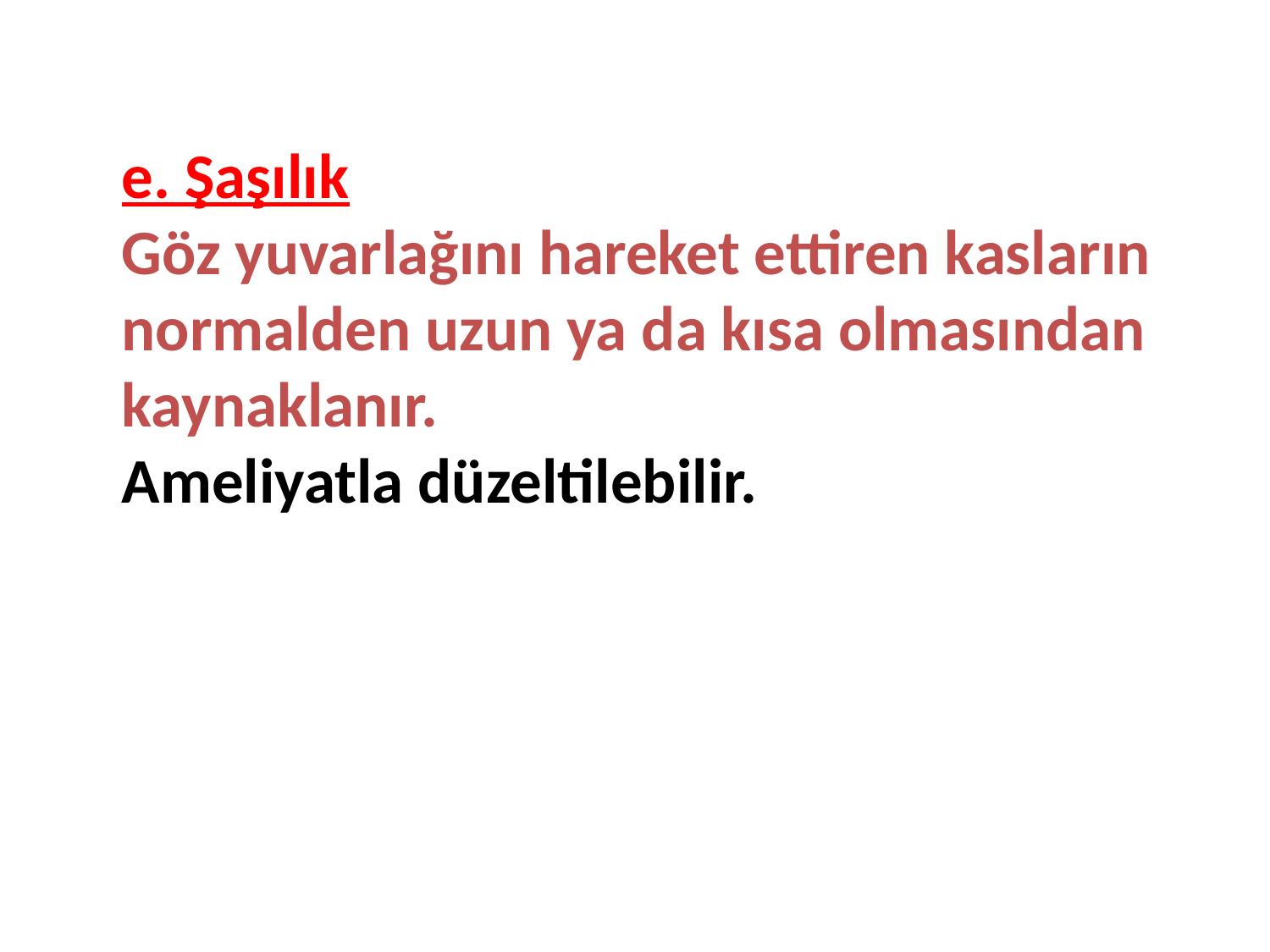

e. Şaşılık
Göz yuvarlağını hareket ettiren kasların normalden uzun ya da kısa olmasından kaynaklanır.
Ameliyatla düzeltilebilir.